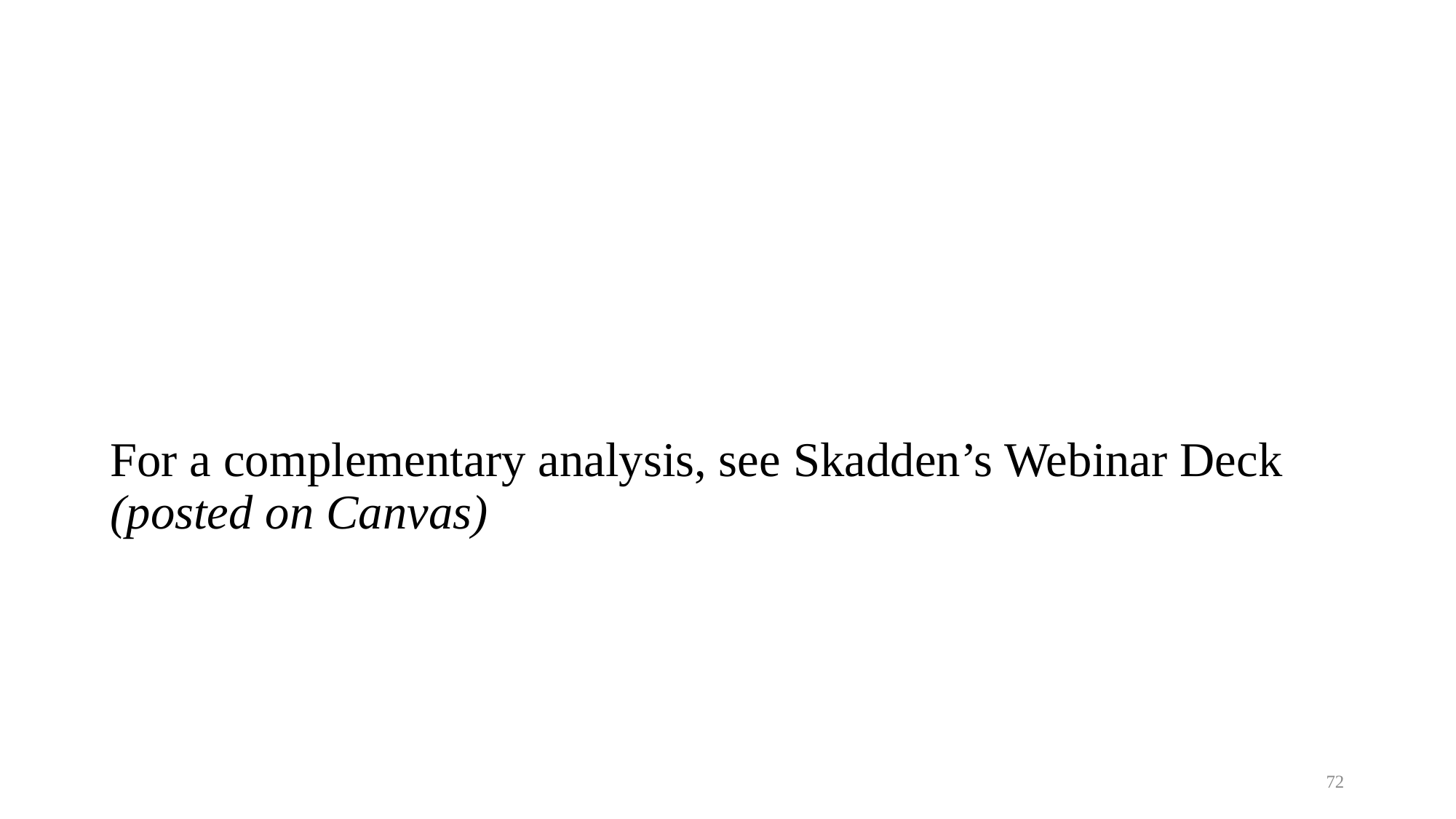

# For a complementary analysis, see Skadden’s Webinar Deck (posted on Canvas)

72